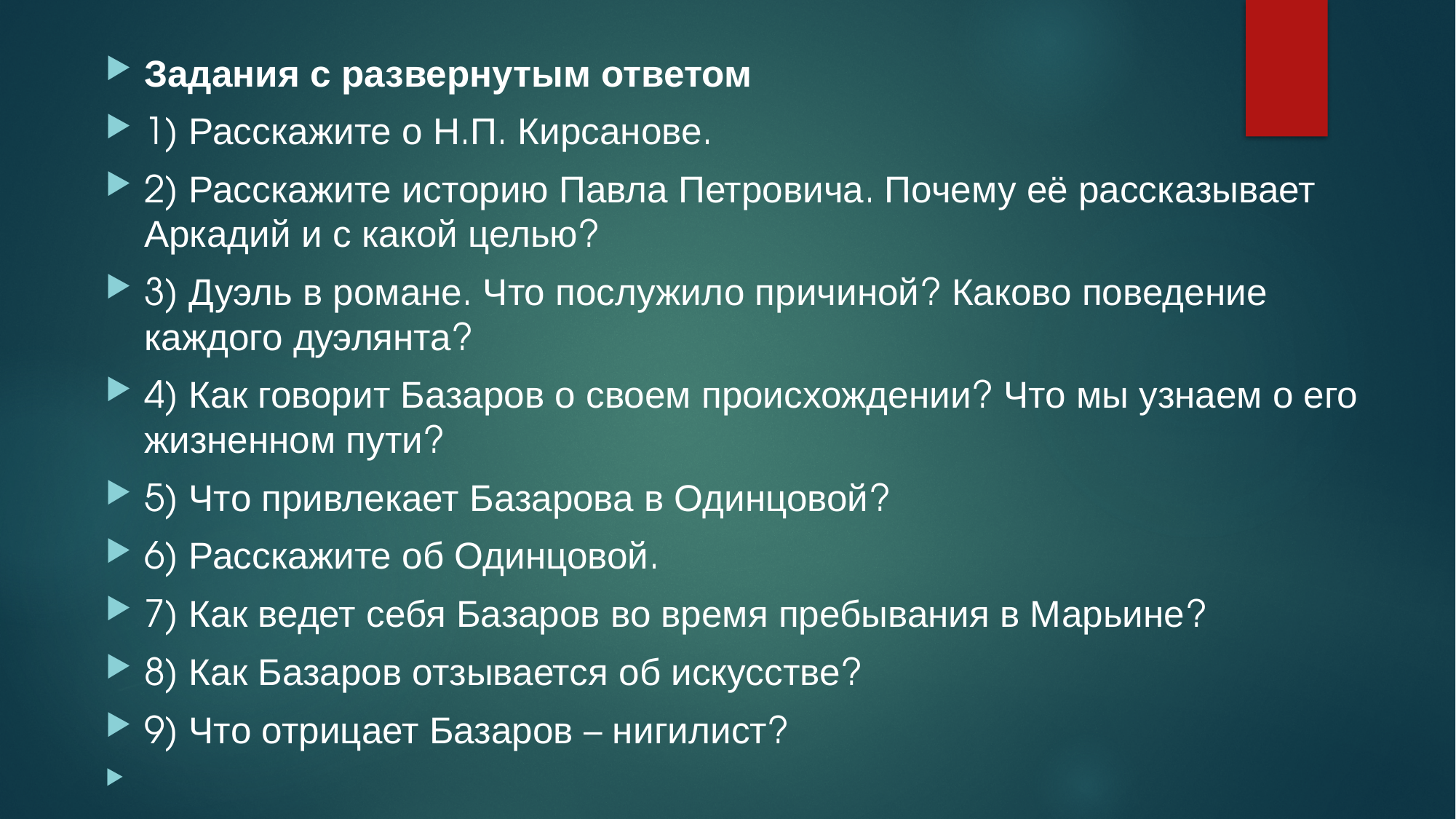

Задания с развернутым ответом
1) Расскажите о Н.П. Кирсанове.
2) Расскажите историю Павла Петровича. Почему её рассказывает Аркадий и с какой целью?
3) Дуэль в романе. Что послужило причиной? Каково поведение каждого дуэлянта?
4) Как говорит Базаров о своем происхождении? Что мы узнаем о его жизненном пути?
5) Что привлекает Базарова в Одинцовой?
6) Расскажите об Одинцовой.
7) Как ведет себя Базаров во время пребывания в Марьине?
8) Как Базаров отзывается об искусстве?
9) Что отрицает Базаров – нигилист?